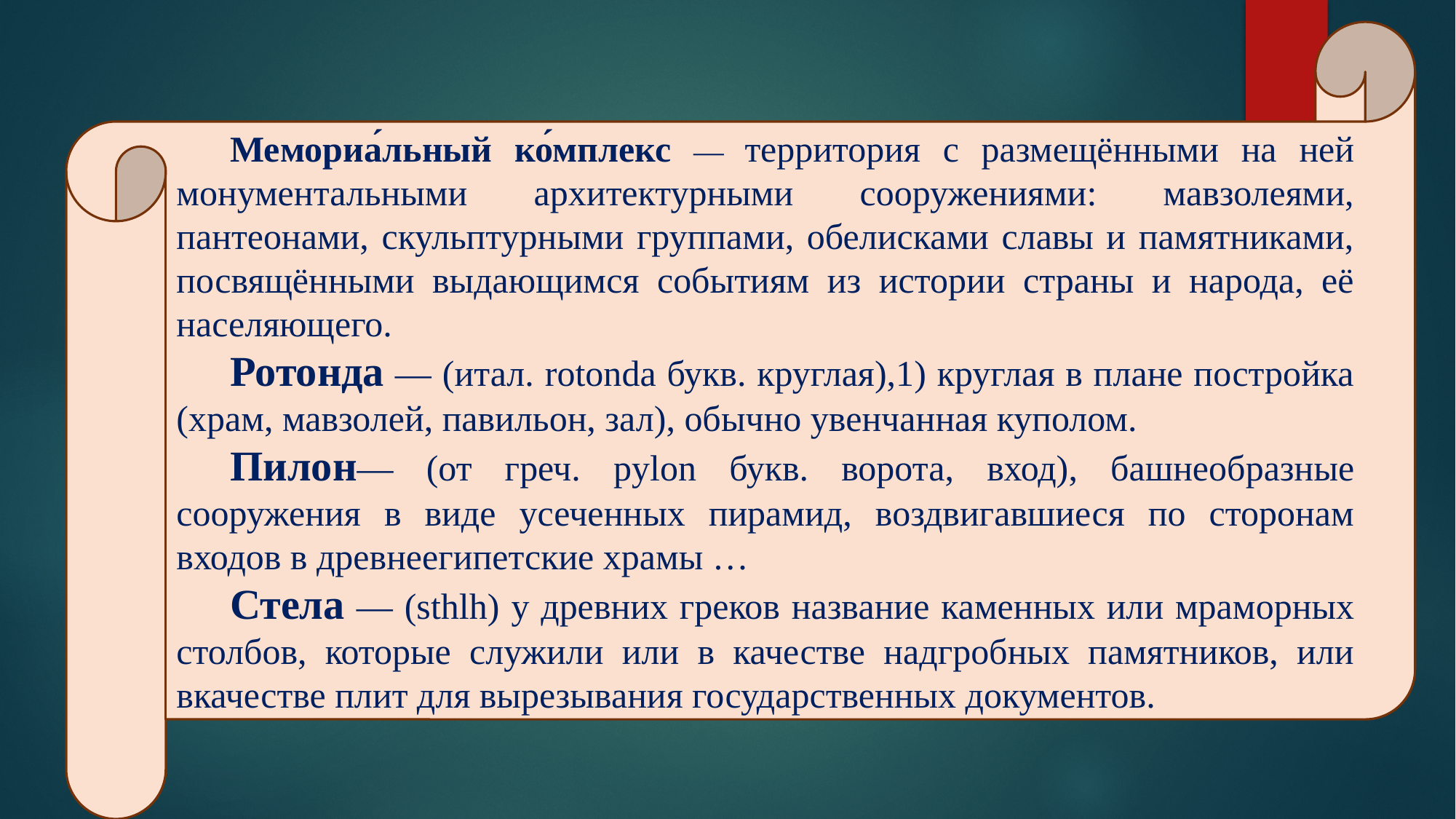

Мемориа́льный ко́мплекс — территория c размещёнными на ней монументальными архитектурными сооружениями: мавзолеями, пантеонами, скульптурными группами, обелисками славы и памятниками, посвящёнными выдающимся событиям из истории страны и народа, её населяющего.
Ротонда — (итал. rotonda букв. круглая),1) круглая в плане постройка (храм, мавзолей, павильон, зал), обычно увенчанная куполом.
Пилон— (от греч. pylon букв. ворота, вход), башнеобразные сооружения в виде усеченных пирамид, воздвигавшиеся по сторонам входов в древнеегипетские храмы …
Стела — (sthlh) у древних греков название каменных или мраморных столбов, которые служили или в качестве надгробных памятников, или вкачестве плит для вырезывания государственных документов.
#